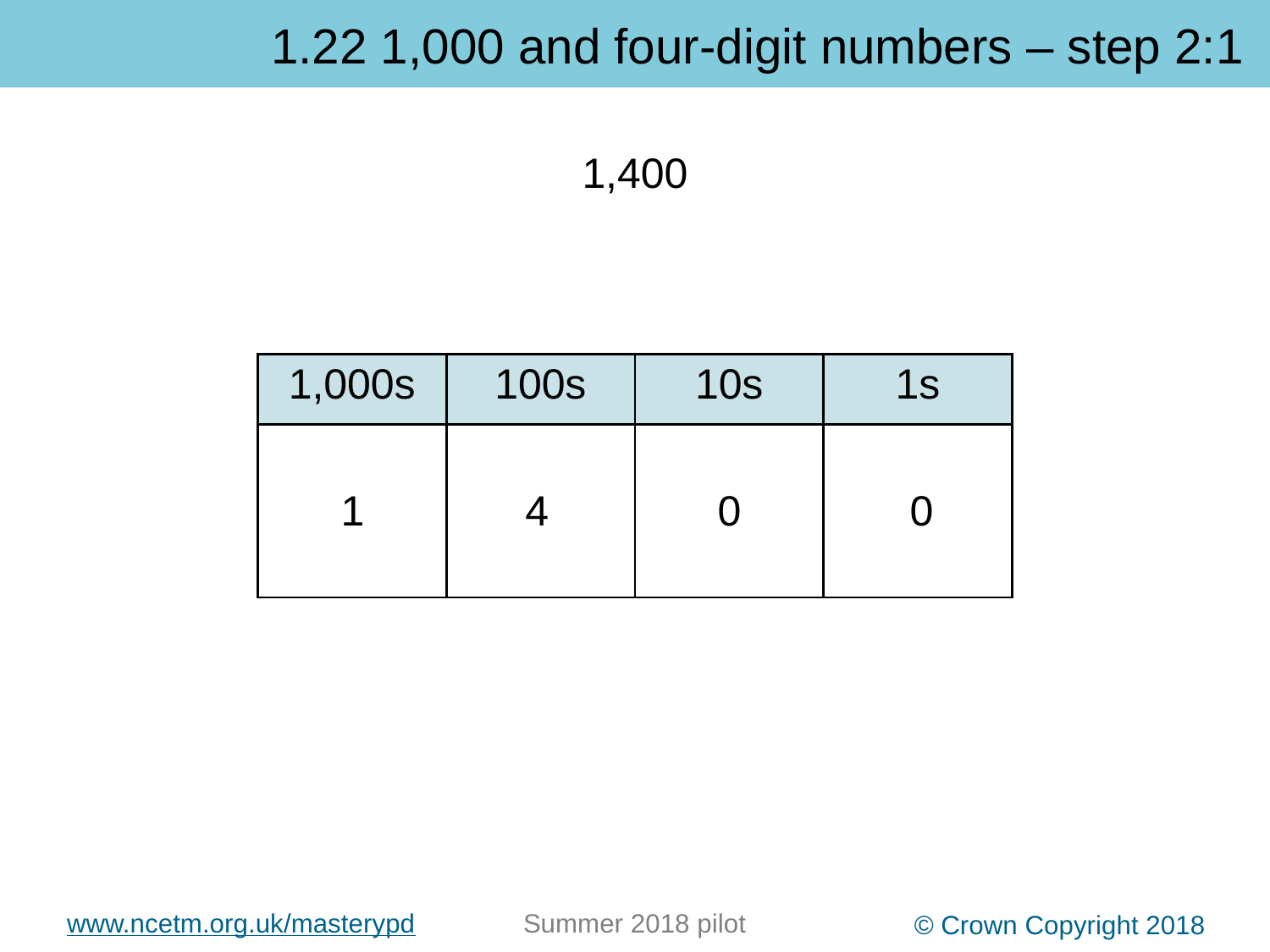

1.22 1,000 and four-digit numbers – step 2:1
1,400
| 1,000s | 100s | 10s | 1s |
| --- | --- | --- | --- |
|  |  |  |  |
0
4
0
1